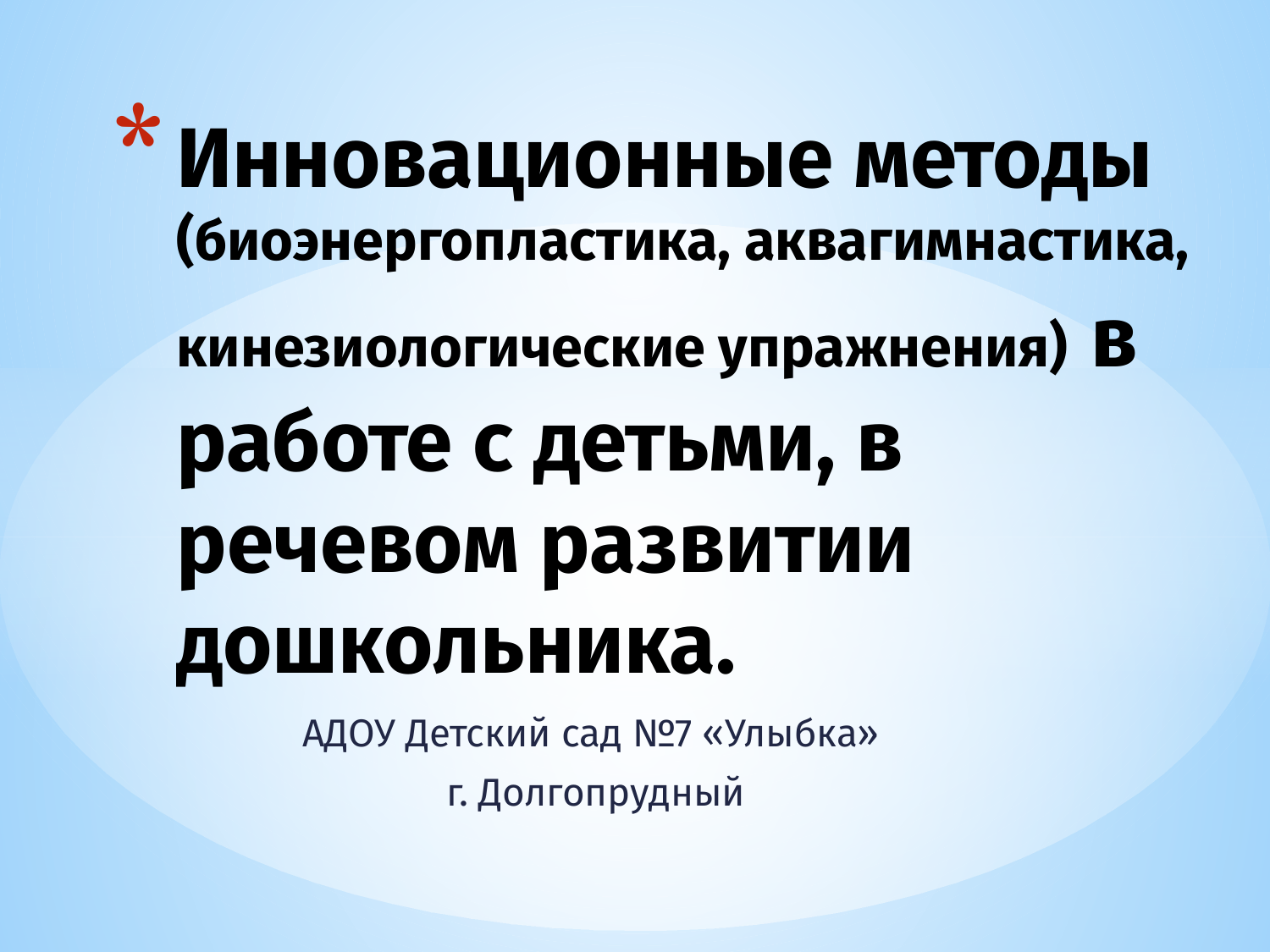

# Инновационные методы (биоэнергопластика, аквагимнастика, кинезиологические упражнения) в работе с детьми, в речевом развитии дошкольника.
АДОУ Детский сад №7 «Улыбка»
г. Долгопрудный